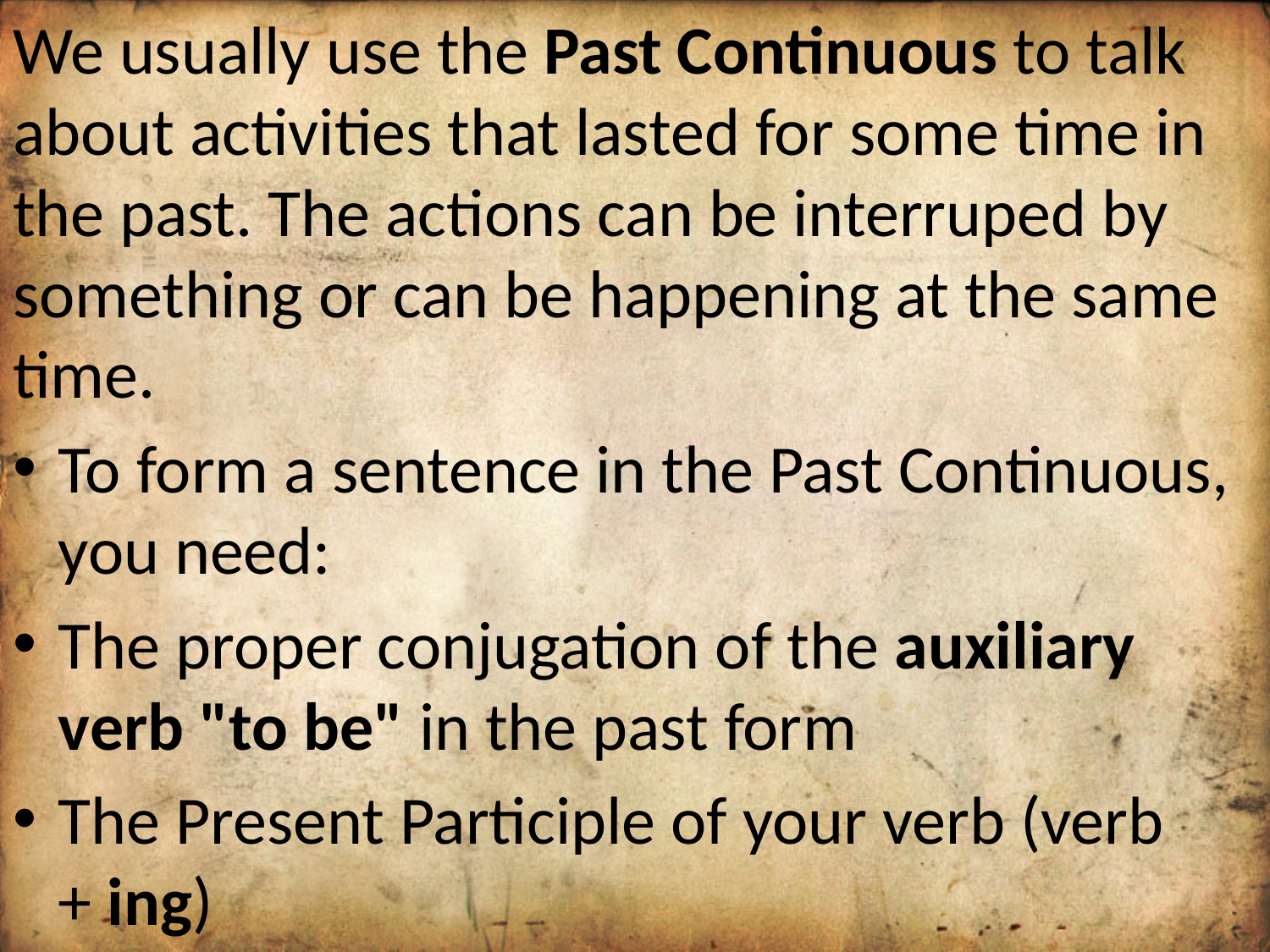

We usually use the Past Continuous to talk about activities that lasted for some time in the past. The actions can be interruped by something or can be happening at the same time.
To form a sentence in the Past Continuous, you need:
The proper conjugation of the auxiliary verb "to be" in the past form
The Present Participle of your verb (verb + ing)